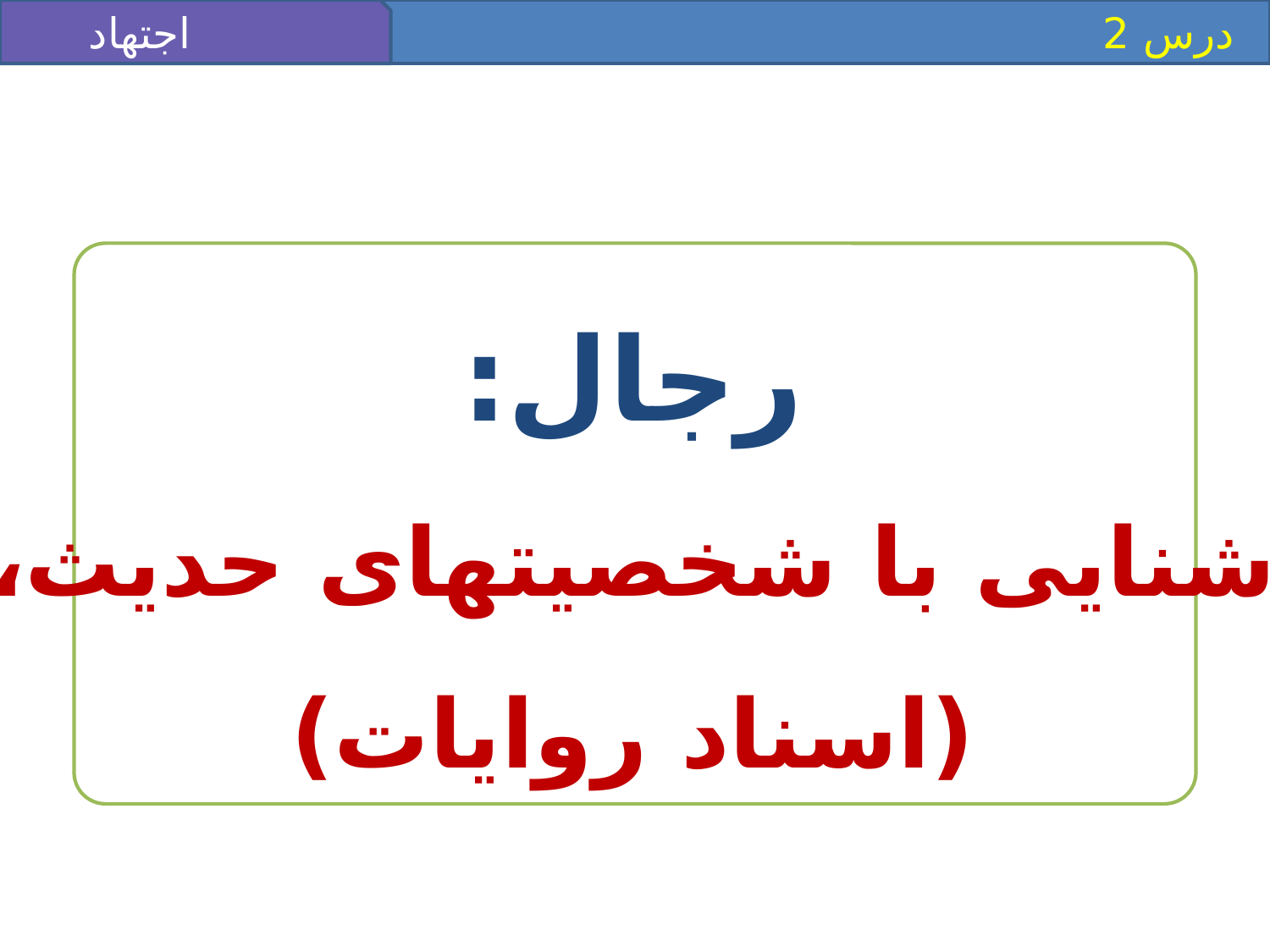

اجتهاد
 درس 2
رجال:
آشنايى با شخصيت‏هاى حديث،
(اسناد روايات)